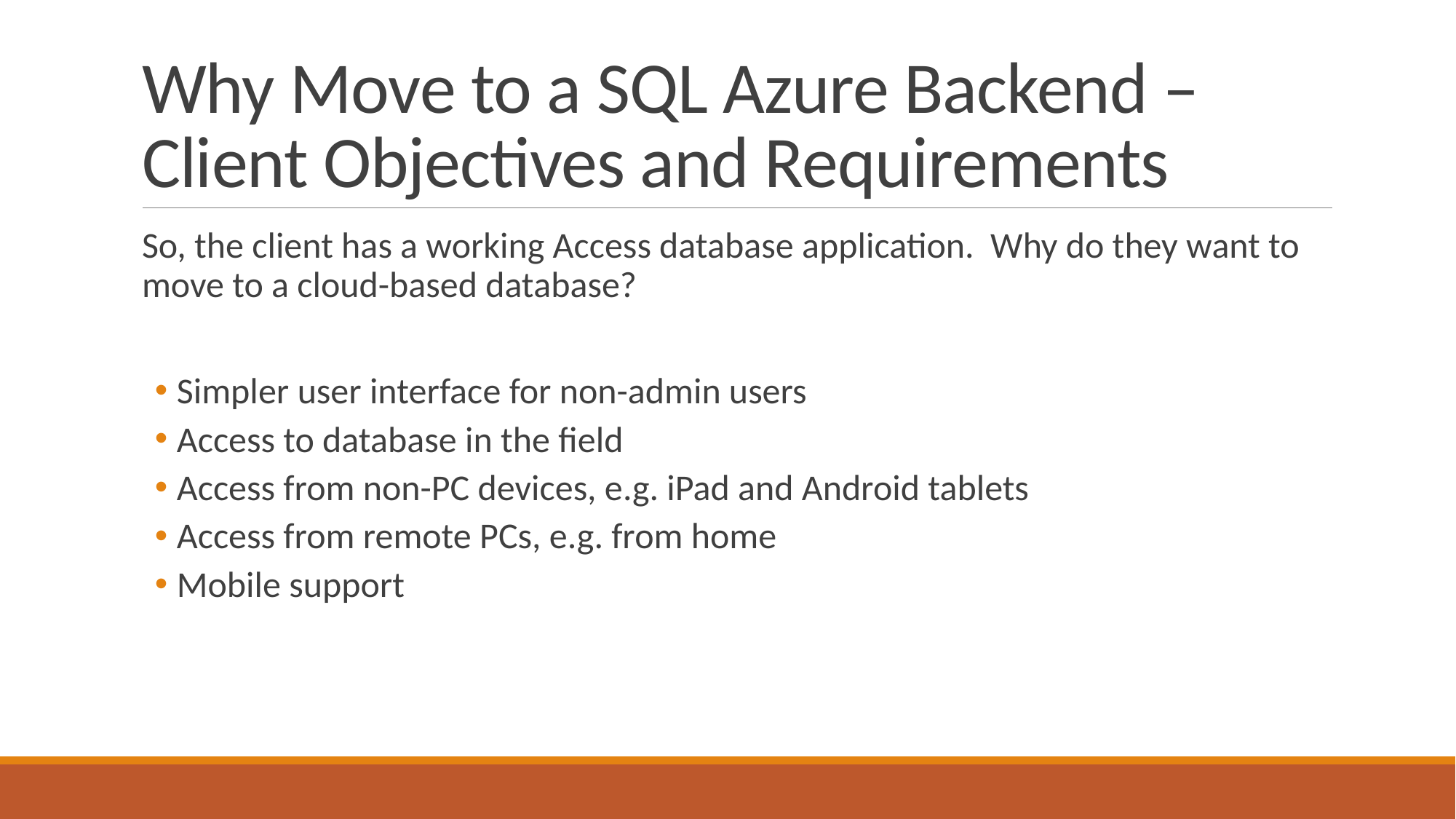

# Why Move to a SQL Azure Backend – Client Objectives and Requirements
So, the client has a working Access database application.  Why do they want to move to a cloud-based database?

Simpler user interface for non-admin users
Access to database in the field
Access from non-PC devices, e.g. iPad and Android tablets
Access from remote PCs, e.g. from home
Mobile support